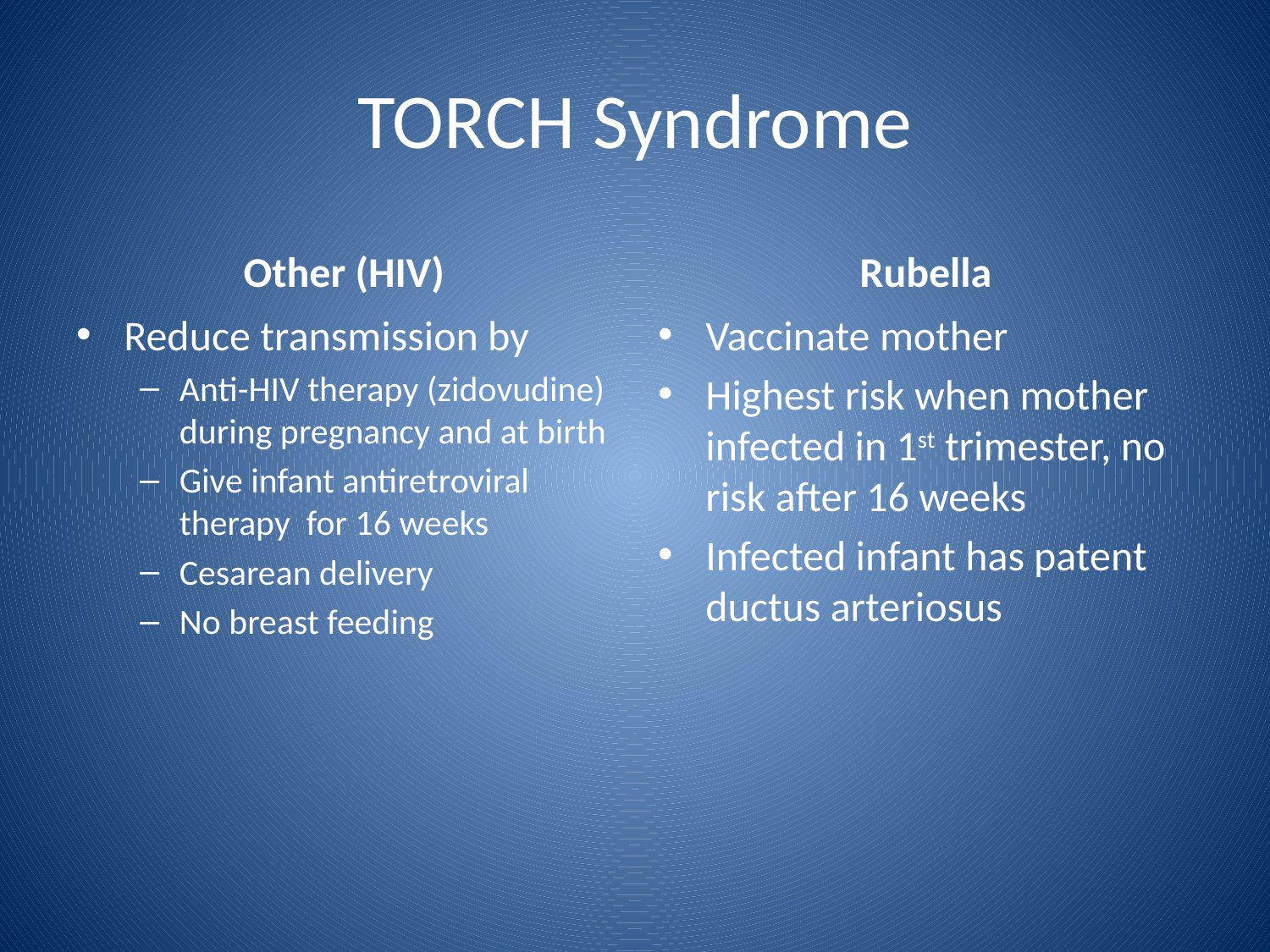

# TORCH Syndrome
Other (HIV)
Rubella
Reduce transmission by
Anti-HIV therapy (zidovudine) during pregnancy and at birth
Give infant antiretroviral therapy  for 16 weeks
Cesarean delivery
No breast feeding
Vaccinate mother
Highest risk when mother infected in 1st trimester, no risk after 16 weeks
Infected infant has patent ductus arteriosus